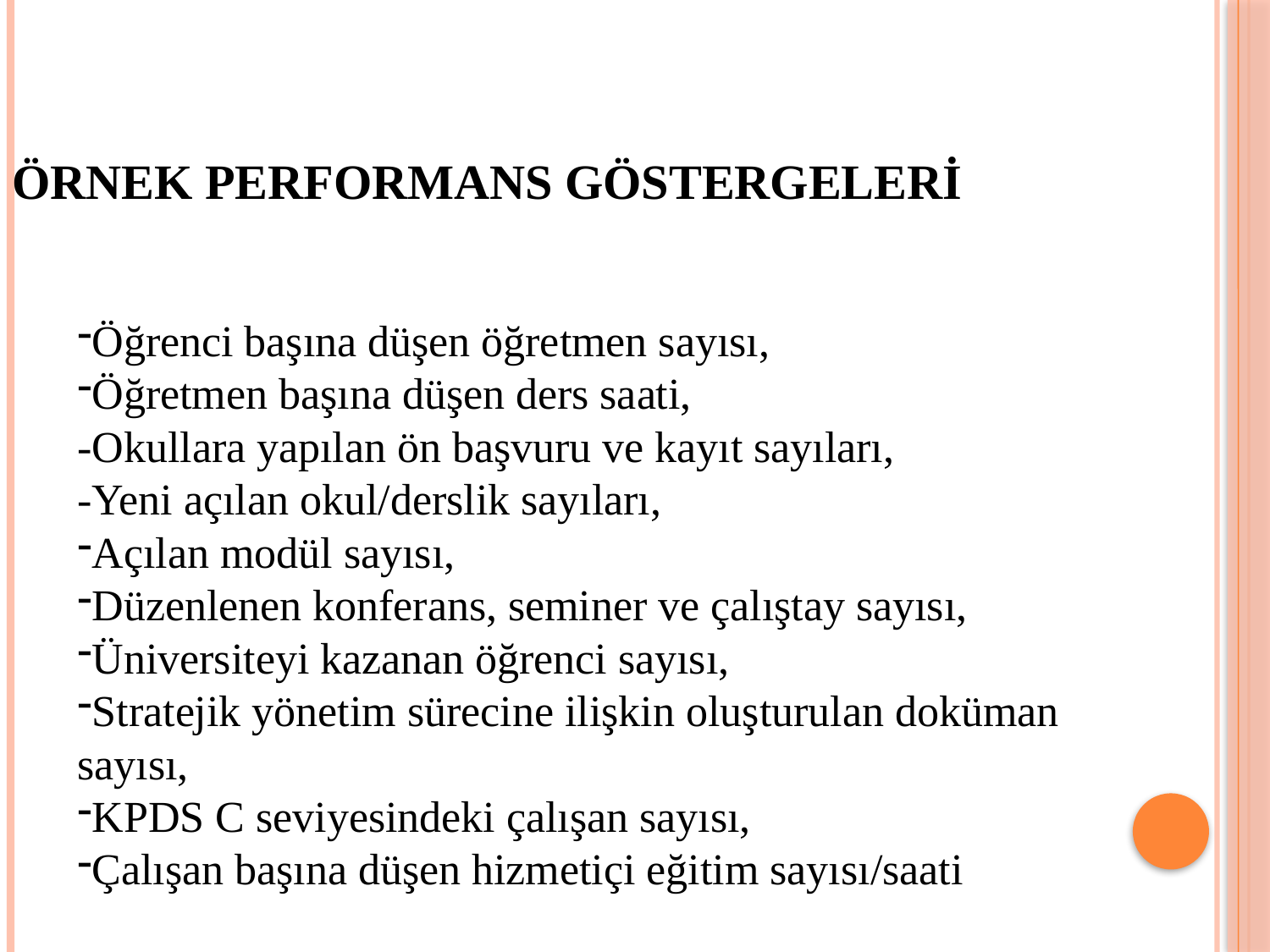

ÖRNEK PERFORMANS GÖSTERGELERİ
Öğrenci başına düşen öğretmen sayısı,
Öğretmen başına düşen ders saati,
-Okullara yapılan ön başvuru ve kayıt sayıları,
-Yeni açılan okul/derslik sayıları,
Açılan modül sayısı,
Düzenlenen konferans, seminer ve çalıştay sayısı,
Üniversiteyi kazanan öğrenci sayısı,
Stratejik yönetim sürecine ilişkin oluşturulan doküman sayısı,
KPDS C seviyesindeki çalışan sayısı,
Çalışan başına düşen hizmetiçi eğitim sayısı/saati